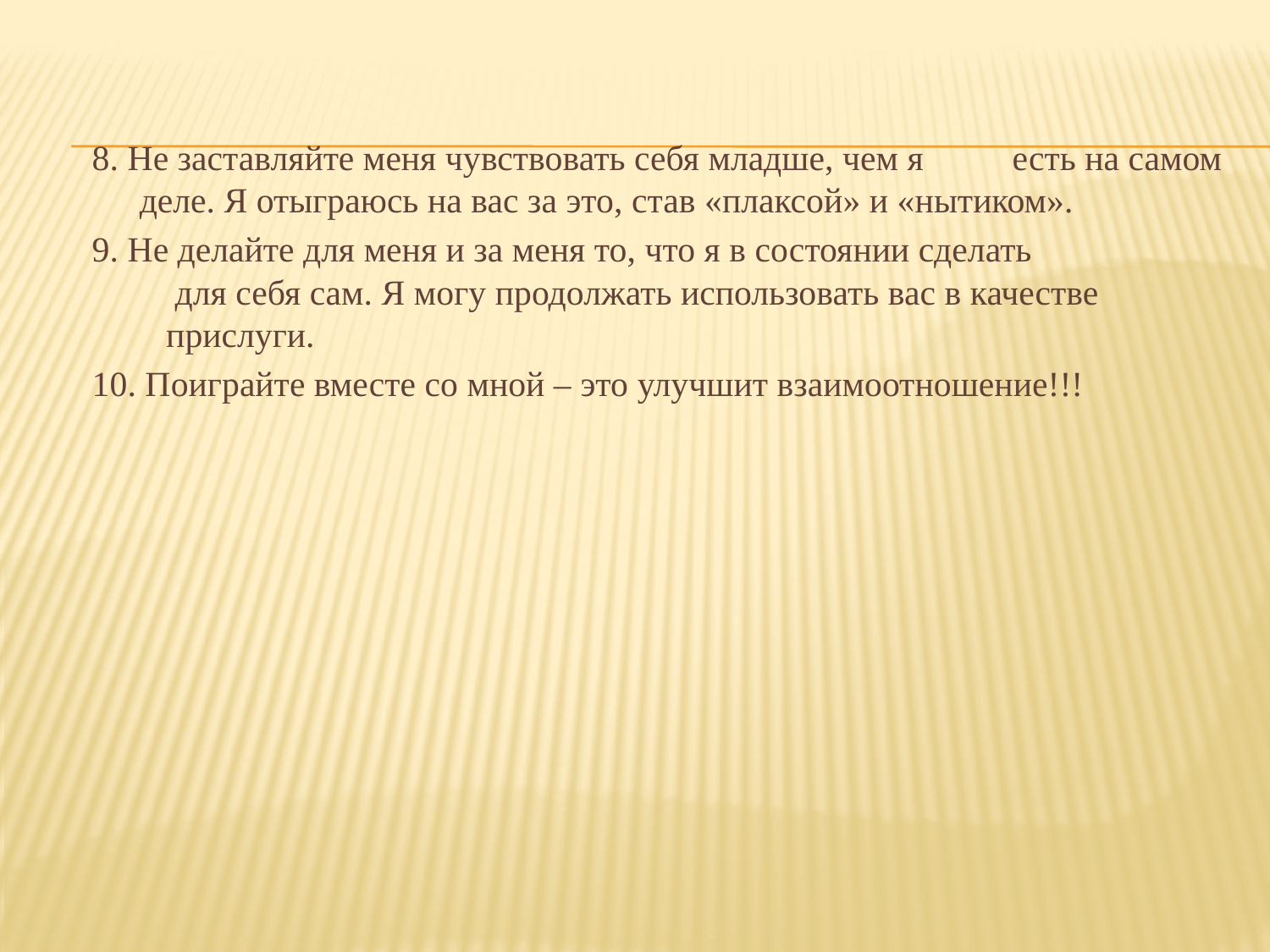

#
8. Не заставляйте меня чувствовать себя младше, чем я          есть на самом деле. Я отыграюсь на вас за это, став «плаксой» и «нытиком».
9. Не делайте для меня и за меня то, что я в состоянии сделать
    для себя сам. Я могу продолжать использовать вас в качестве
   прислуги.
10. Поиграйте вместе со мной – это улучшит взаимоотношение!!!